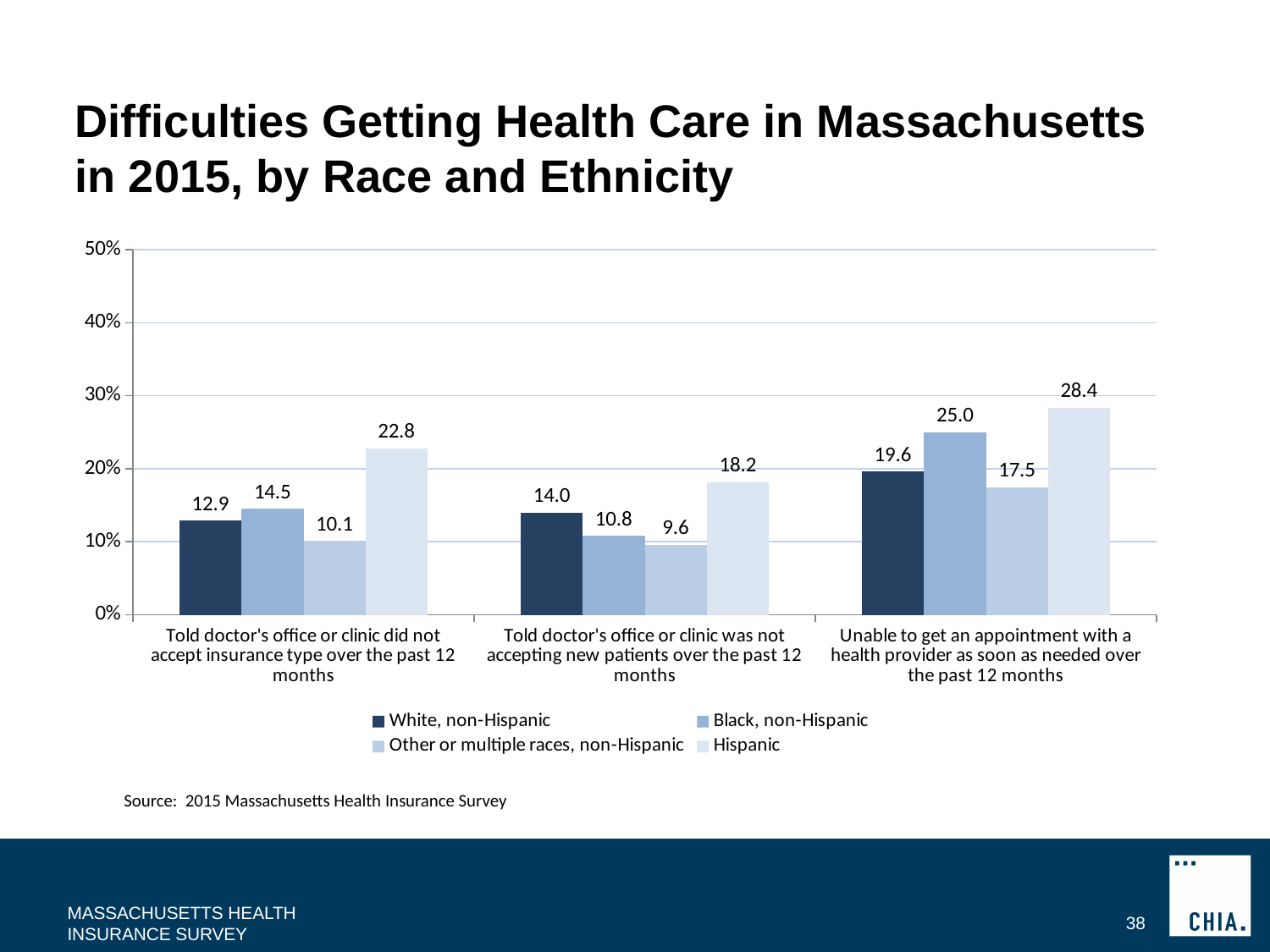

# Difficulties Getting Health Care in Massachusetts in 2015, by Race and Ethnicity

### Chart

| Category | White, non-Hispanic | Black, non-Hispanic | Other or multiple races, non-Hispanic | Hispanic |
|---|---|---|---|---|
| Told doctor's office or clinic did not accept insurance type over the past 12 months | 12.9 | 14.5 | 10.1 | 22.8 |
| Told doctor's office or clinic was not accepting new patients over the past 12 months | 14.0 | 10.8 | 9.6 | 18.2 |
| Unable to get an appointment with a health provider as soon as needed over the past 12 months | 19.6 | 25.0 | 17.5 | 28.4 |
Source:  2015 Massachusetts Health Insurance Survey
MASSACHUSETTS HEALTH INSURANCE SURVEY
38